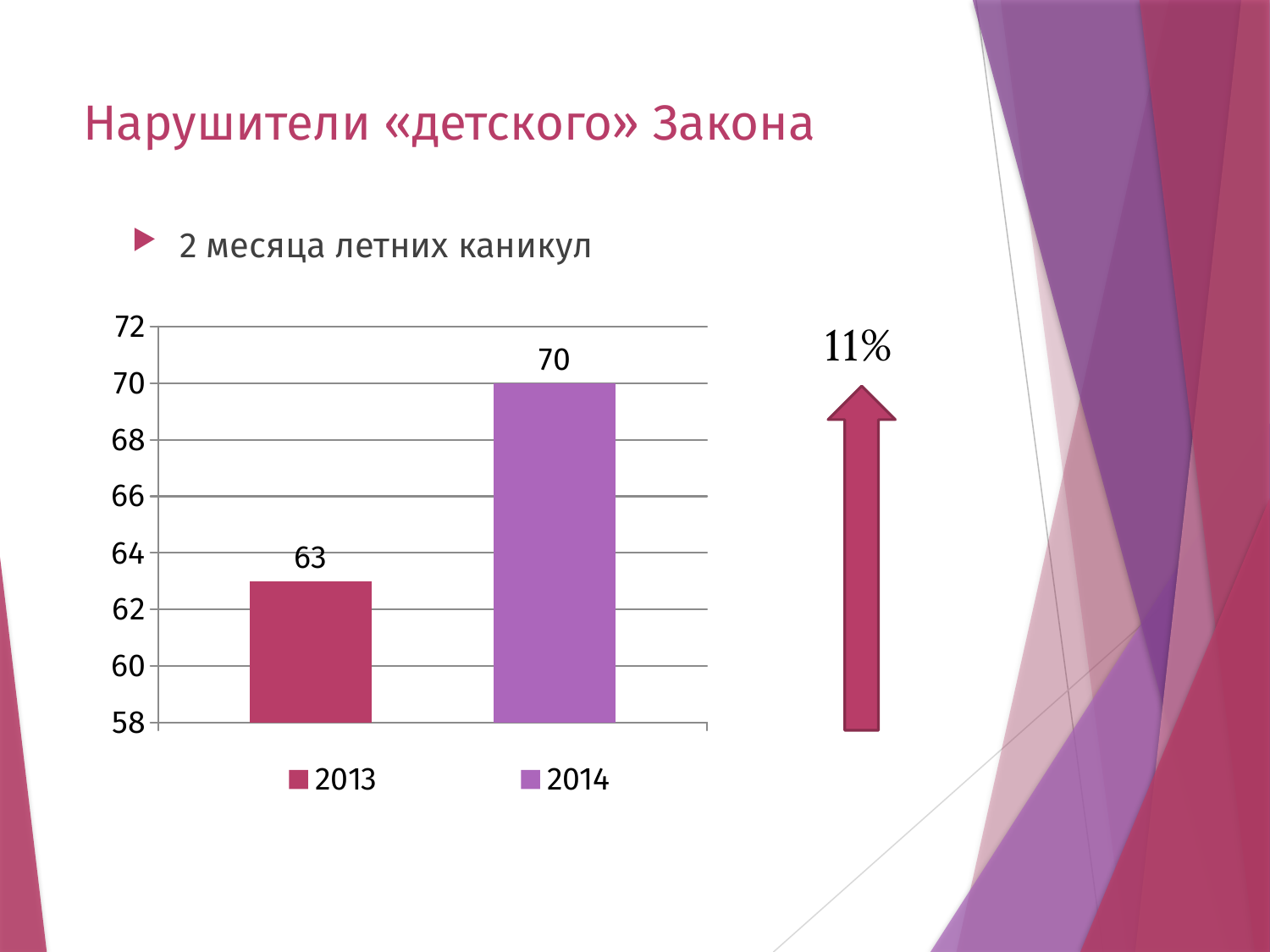

# Нарушители «детского» Закона
2 месяца летних каникул

### Chart

| Category | 2013 | 2014 |
|---|---|---|
|   | 63.0 | 70.0 |
11%